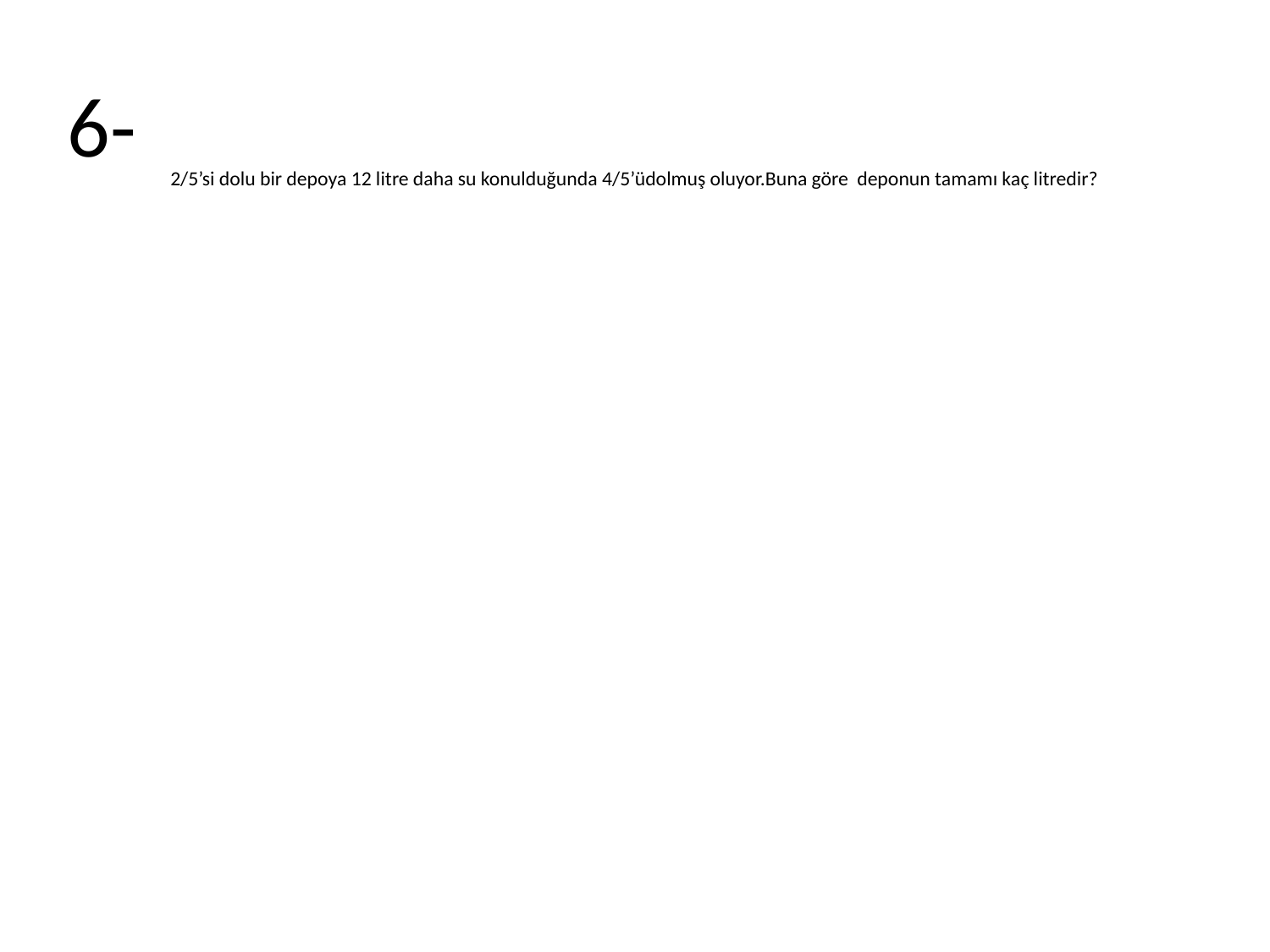

# 2/5’si dolu bir depoya 12 litre daha su konulduğunda 4/5’üdolmuş oluyor.Buna göre  deponun tamamı kaç litredir?
6-